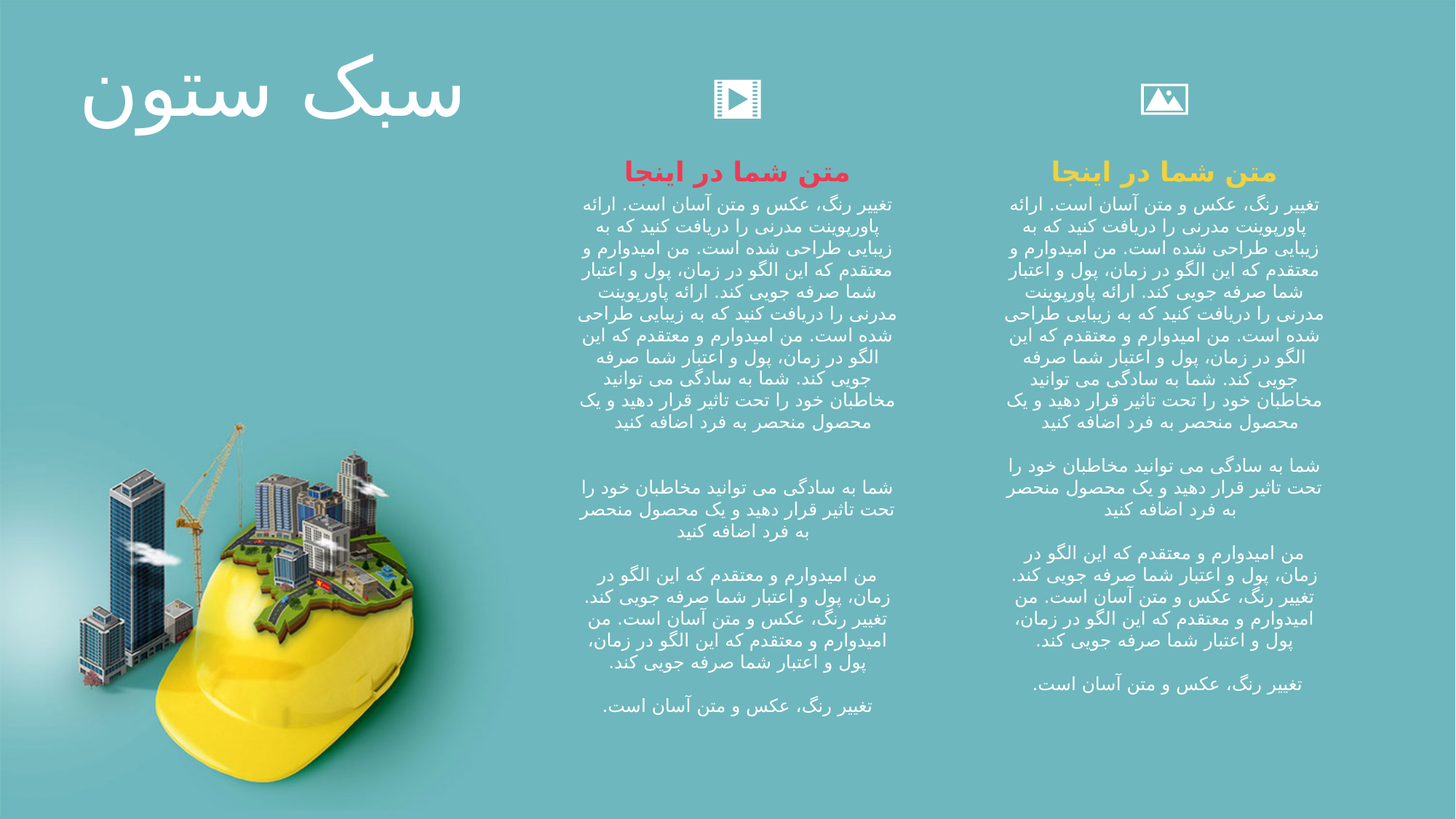

سبک ستون

متن شما در اینجا
تغییر رنگ، عکس و متن آسان است. ارائه پاورپوینت مدرنی را دریافت کنید که به زیبایی طراحی شده است. من امیدوارم و معتقدم که این الگو در زمان، پول و اعتبار شما صرفه جویی کند. ارائه پاورپوینت مدرنی را دریافت کنید که به زیبایی طراحی شده است. من امیدوارم و معتقدم که این الگو در زمان، پول و اعتبار شما صرفه جویی کند. شما به سادگی می توانید مخاطبان خود را تحت تاثیر قرار دهید و یک محصول منحصر به فرد اضافه کنید

شما به سادگی می توانید مخاطبان خود را تحت تاثیر قرار دهید و یک محصول منحصر به فرد اضافه کنید

من امیدوارم و معتقدم که این الگو در زمان، پول و اعتبار شما صرفه جویی کند. تغییر رنگ، عکس و متن آسان است. من امیدوارم و معتقدم که این الگو در زمان، پول و اعتبار شما صرفه جویی کند.

 تغییر رنگ، عکس و متن آسان است.
متن شما در اینجا
تغییر رنگ، عکس و متن آسان است. ارائه پاورپوینت مدرنی را دریافت کنید که به زیبایی طراحی شده است. من امیدوارم و معتقدم که این الگو در زمان، پول و اعتبار شما صرفه جویی کند. ارائه پاورپوینت مدرنی را دریافت کنید که به زیبایی طراحی شده است. من امیدوارم و معتقدم که این الگو در زمان، پول و اعتبار شما صرفه جویی کند. شما به سادگی می توانید مخاطبان خود را تحت تاثیر قرار دهید و یک محصول منحصر به فرد اضافه کنید

شما به سادگی می توانید مخاطبان خود را تحت تاثیر قرار دهید و یک محصول منحصر به فرد اضافه کنید

من امیدوارم و معتقدم که این الگو در زمان، پول و اعتبار شما صرفه جویی کند. تغییر رنگ، عکس و متن آسان است. من امیدوارم و معتقدم که این الگو در زمان، پول و اعتبار شما صرفه جویی کند.

تغییر رنگ، عکس و متن آسان است.